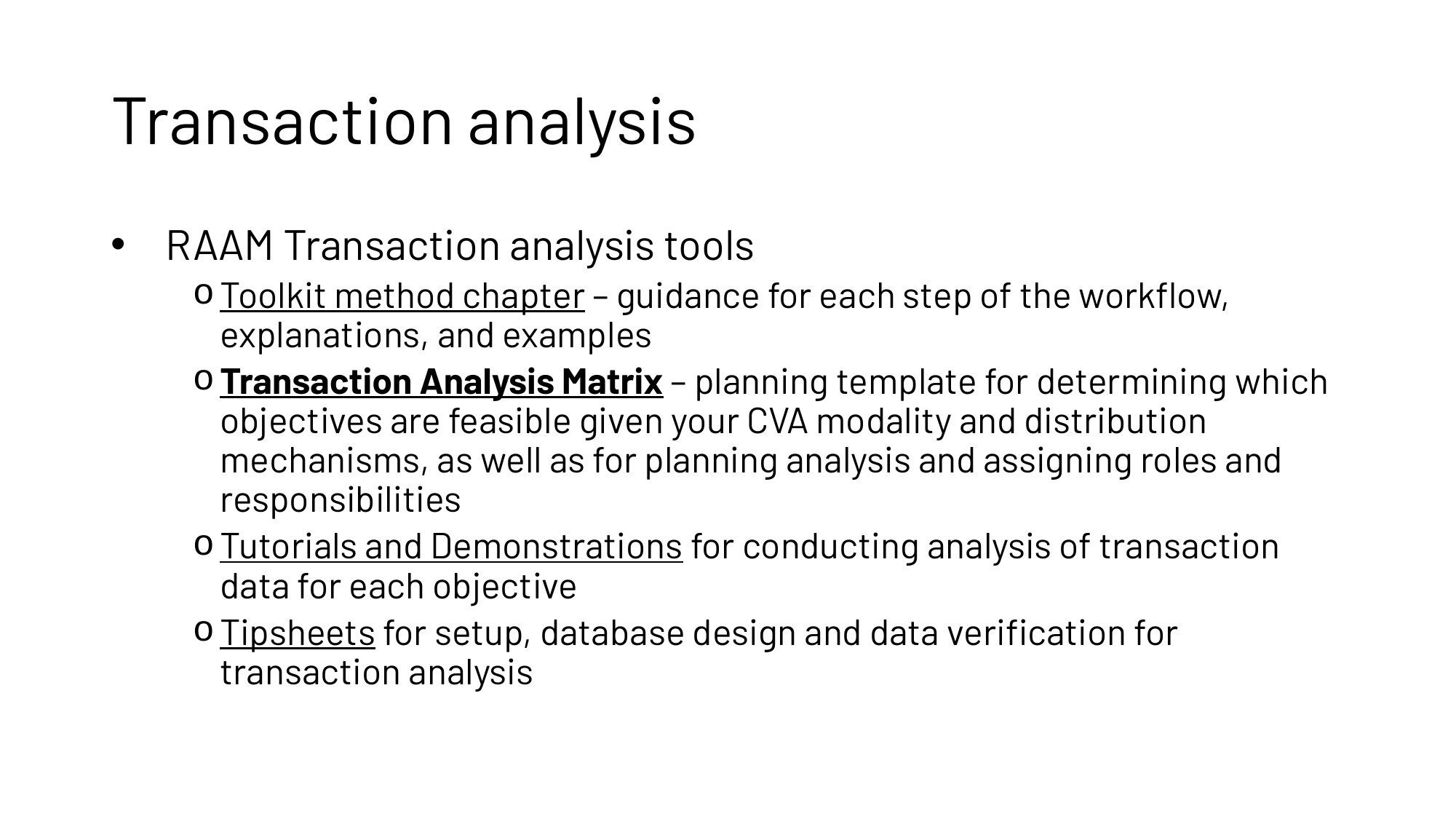

# Transaction analysis
RAAM Transaction analysis tools
Toolkit method chapter – guidance for each step of the workflow, explanations, and examples
Transaction Analysis Matrix – planning template for determining which objectives are feasible given your CVA modality and distribution mechanisms, as well as for planning analysis and assigning roles and responsibilities
Tutorials and Demonstrations for conducting analysis of transaction data for each objective
Tipsheets for setup, database design and data verification for transaction analysis